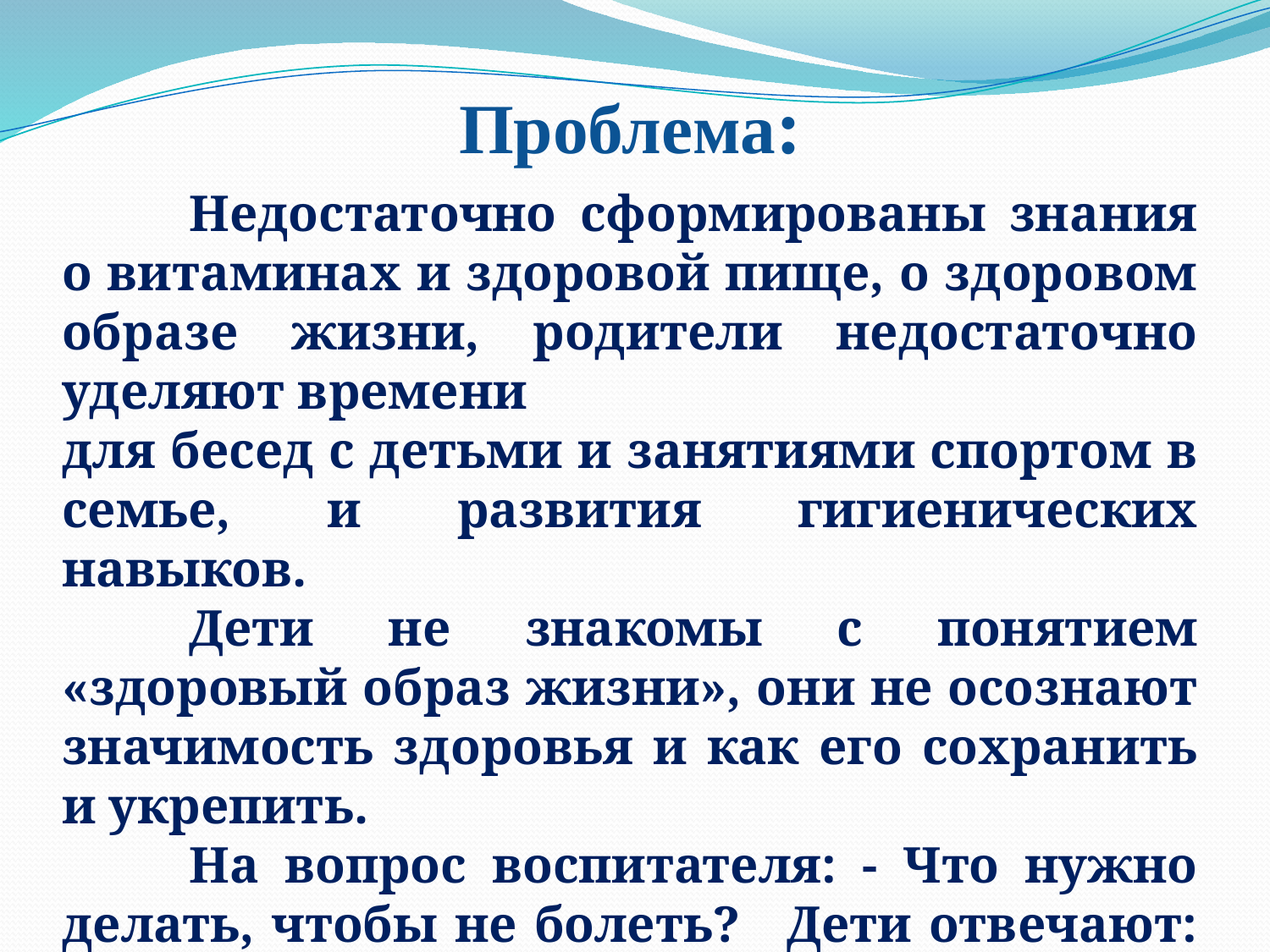

Проблема:
 	Недостаточно сформированы знания о витаминах и здоровой пище, о здоровом образе жизни, родители недостаточно уделяют времени
для бесед с детьми и занятиями спортом в семье, и развития гигиенических навыков.
	Дети не знакомы с понятием «здоровый образ жизни», они не осознают значимость здоровья и как его сохранить и укрепить.
	На вопрос воспитателя: - Что нужно делать, чтобы не болеть?   Дети отвечают:   - Надо пить лекарства или таблетки.